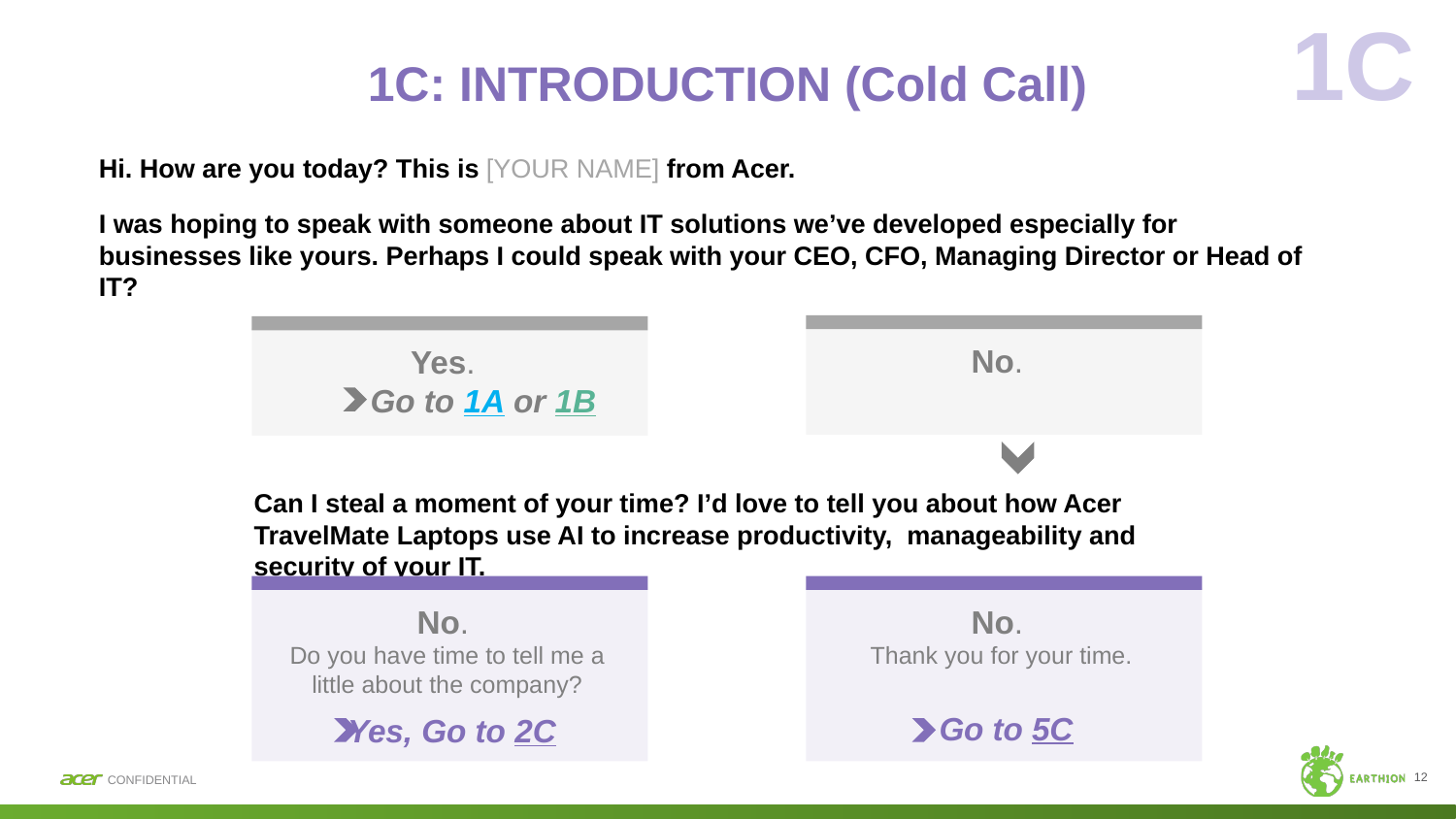

1C
1C: INTRODUCTION (Cold Call)
Hi. How are you today? This is [YOUR NAME] from Acer.
I was hoping to speak with someone about IT solutions we’ve developed especially for businesses like yours. Perhaps I could speak with your CEO, CFO, Managing Director or Head of IT?

No.

Yes.
        Go to 1A or 1B

Can I steal a moment of your time? I’d love to tell you about how Acer TravelMate Laptops use AI to increase productivity,  manageability and security of your IT.

No.
Do you have time to tell me a little about the company?
 Yes, Go to 2C

No.
Thank you for your time.

 Go to 5C

12